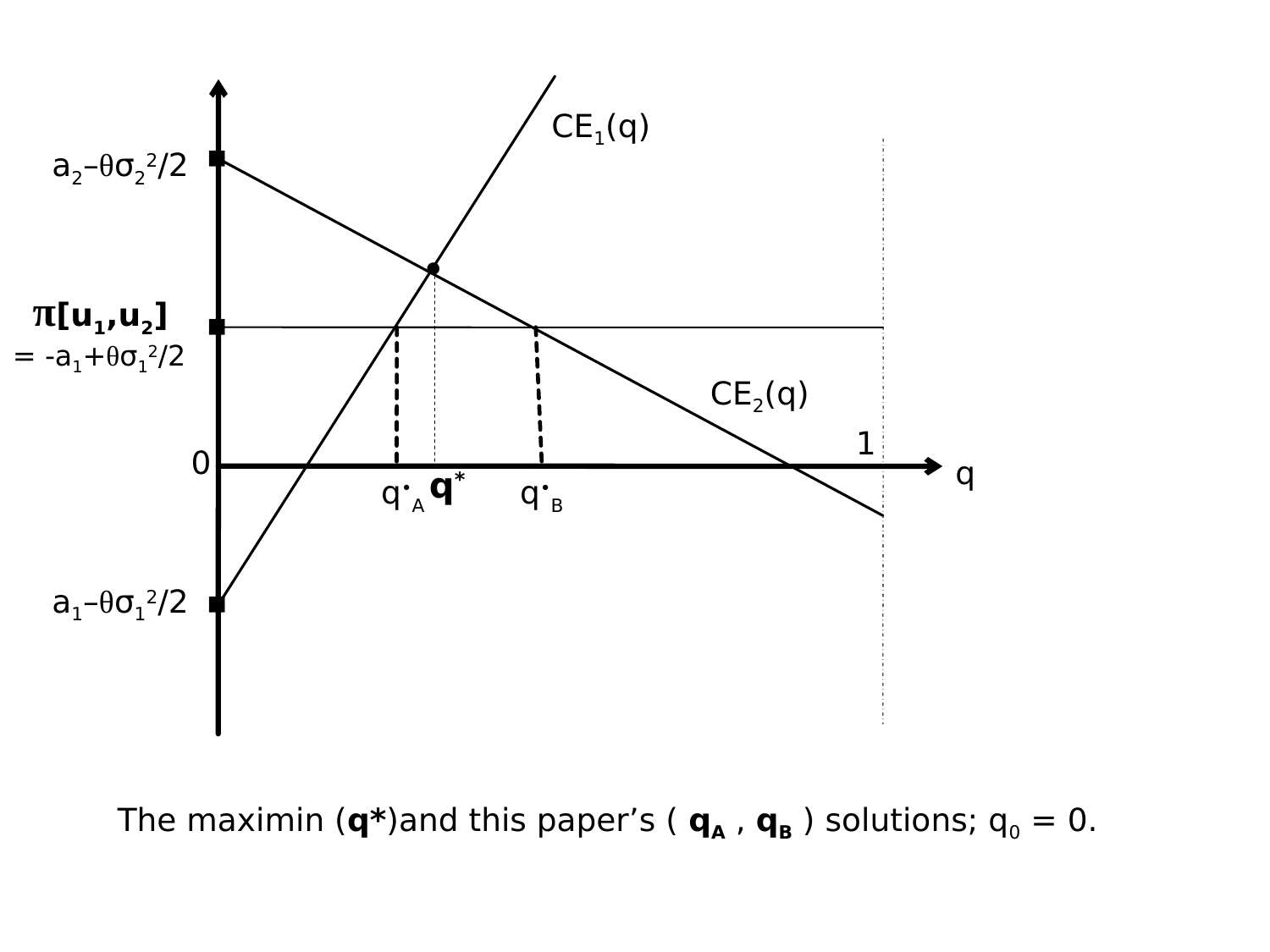

CE1(q)
▪
a2–θσ22/2
 •
  π[u1,u2]
= -a1+θσ12/2
▪
CE2(q)
1
0
q
q*
q•A
q•B
a1–θσ12/2
▪
The maximin (q*)and this paper’s ( qA , qB ) solutions; q0 = 0.